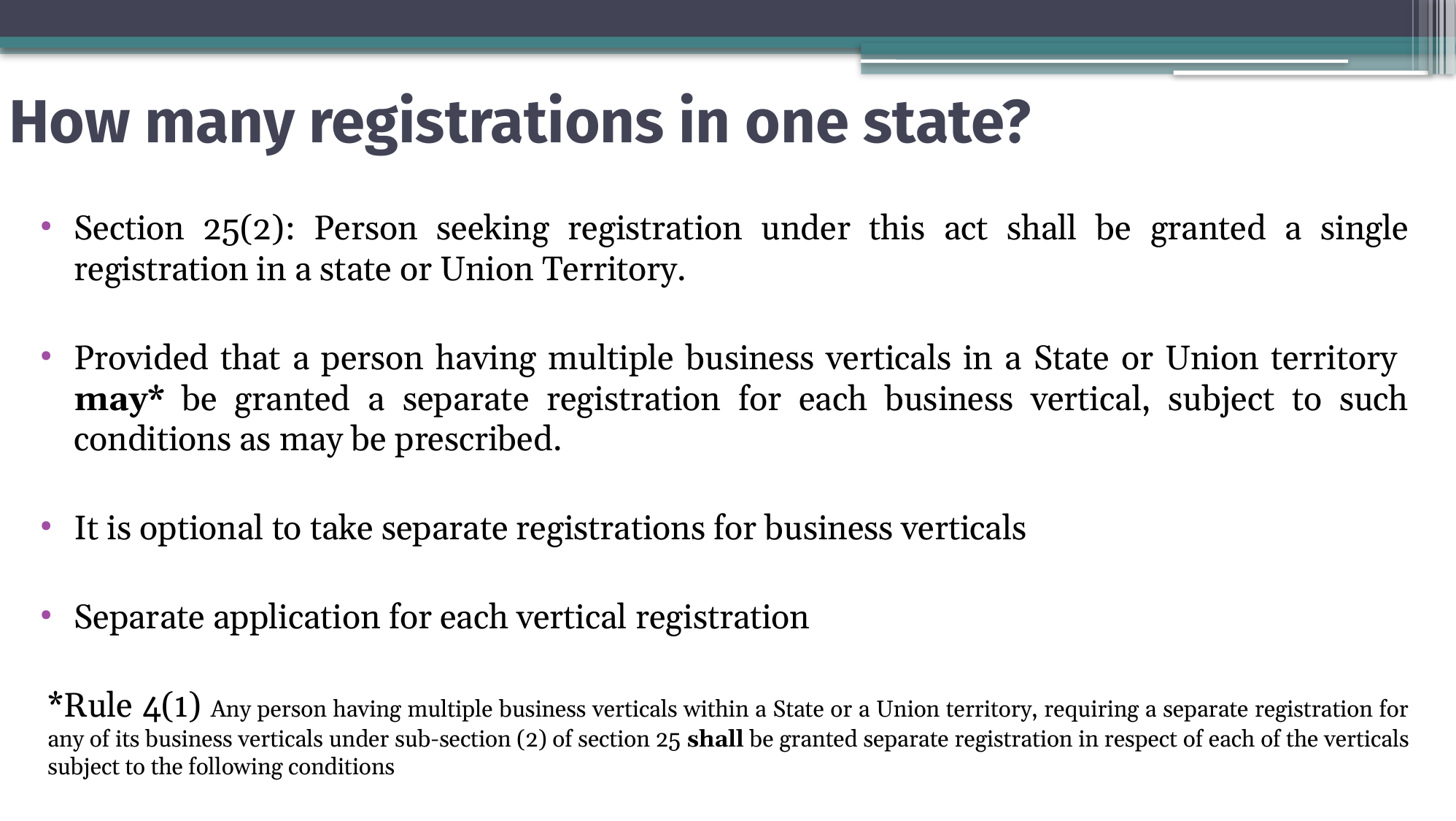

# How many registrations in one state?
Section 25(2): Person seeking registration under this act shall be granted a single registration in a state or Union Territory.

Provided that a person having multiple business verticals in a State or Union territory  may* be granted a separate registration for each business vertical, subject to such conditions as may be prescribed.

It is optional to take separate registrations for business verticals

Separate application for each vertical registration

*Rule 4(1) Any person having multiple business verticals within a State or a Union territory, requiring a separate registration for any of its business verticals under sub-section (2) of section 25 shall be granted separate registration in respect of each of the verticals subject to the following conditions